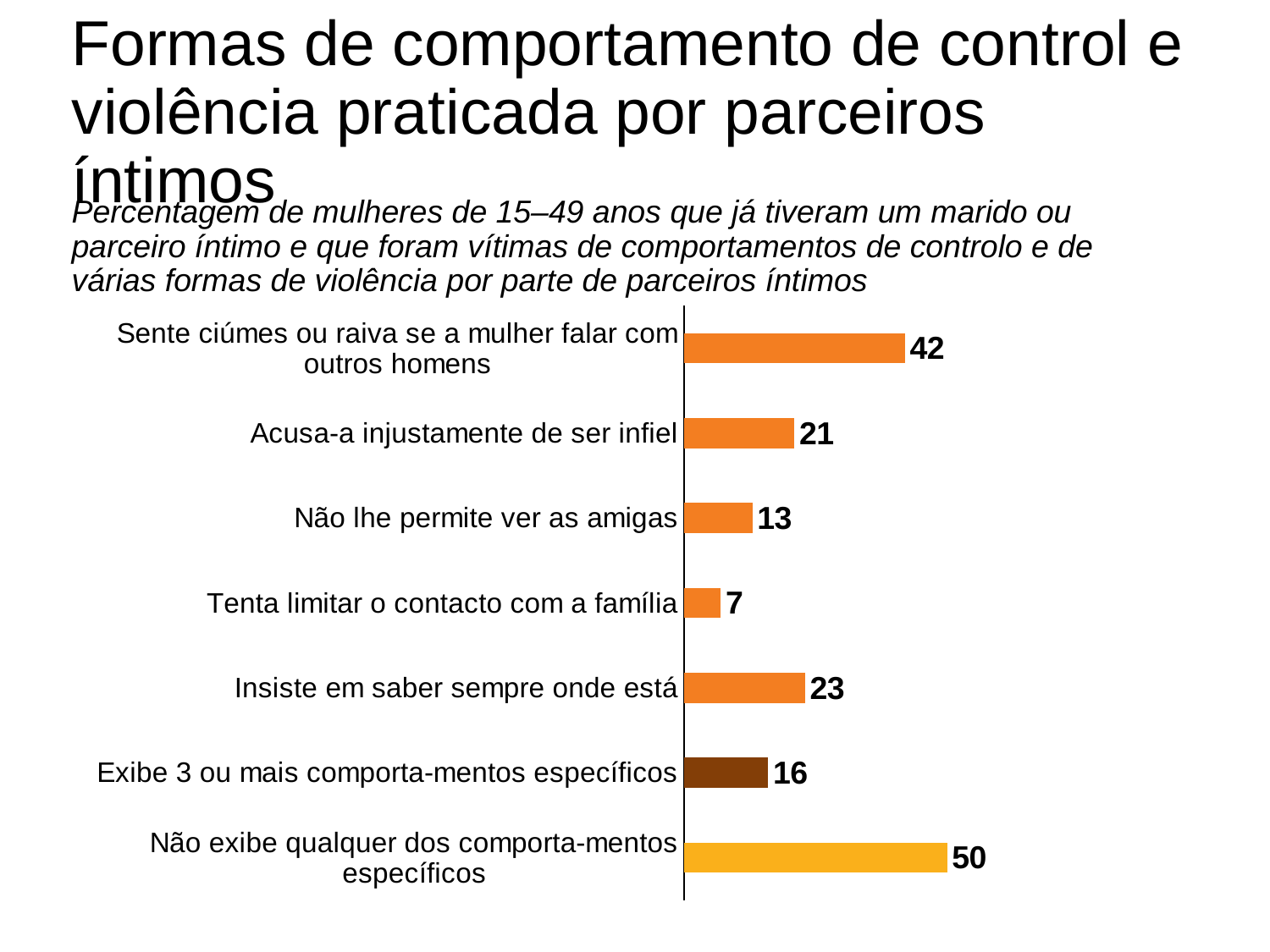

# Formas de comportamento de control e violência praticada por parceiros íntimos
Percentagem de mulheres de 15–49 anos que já tiveram um marido ou parceiro íntimo e que foram vítimas de comportamentos de controlo e de várias formas de violência por parte de parceiros íntimos

### Chart

| Category | Series 1 |
|---|---|
| Não exibe qualquer dos comporta-mentos específicos | 50.0 |
| Exibe 3 ou mais comporta-mentos específicos | 16.0 |
| Insiste em saber sempre onde está | 23.0 |
| Tenta limitar o contacto com a família | 7.0 |
| Não lhe permite ver as amigas | 13.0 |
| Acusa-a injustamente de ser infiel | 21.0 |
| Sente ciúmes ou raiva se a mulher falar com outros homens | 42.0 |